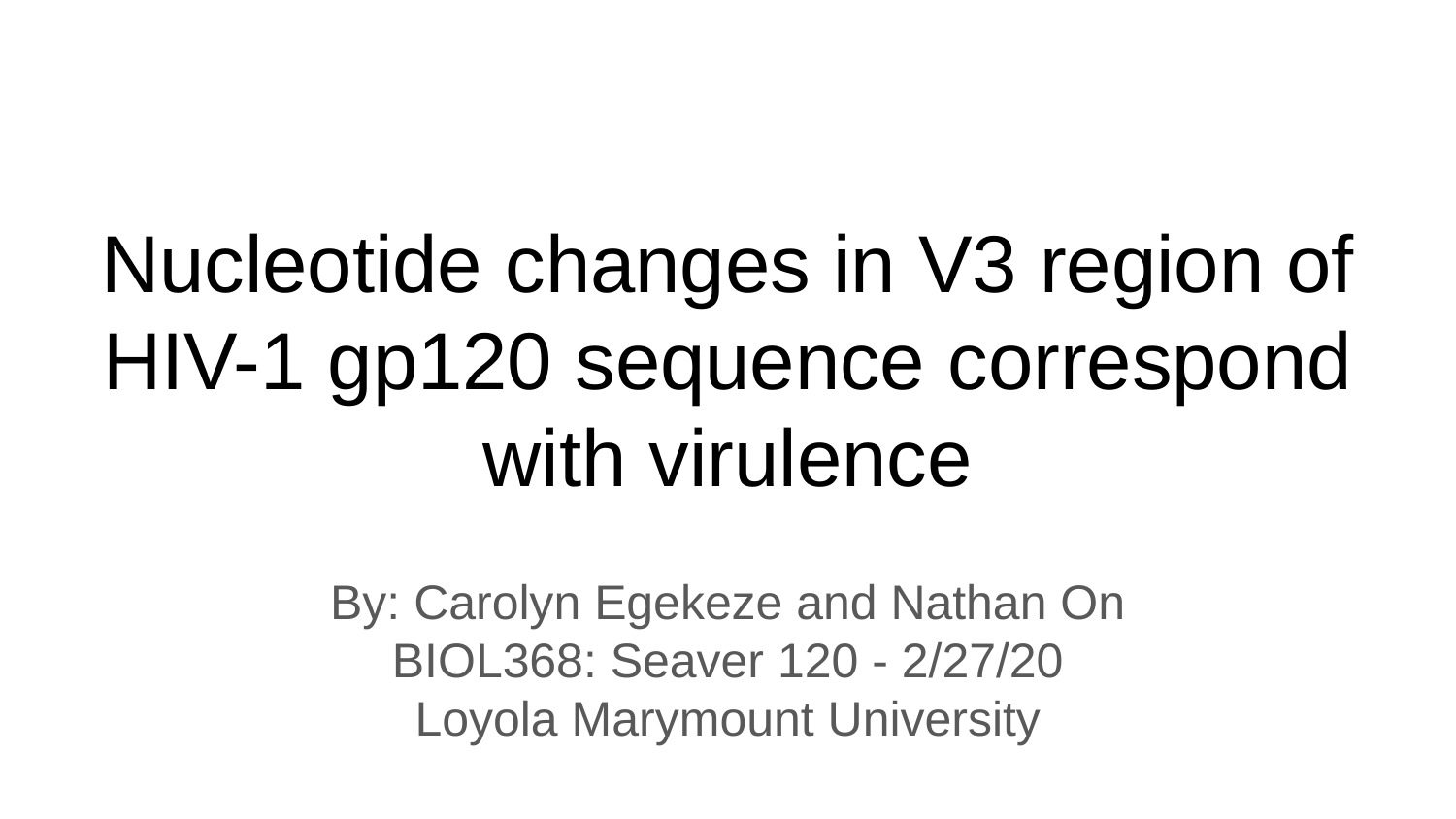

# Nucleotide changes in V3 region of HIV-1 gp120 sequence correspond with virulence
By: Carolyn Egekeze and Nathan On
BIOL368: Seaver 120 - 2/27/20
Loyola Marymount University